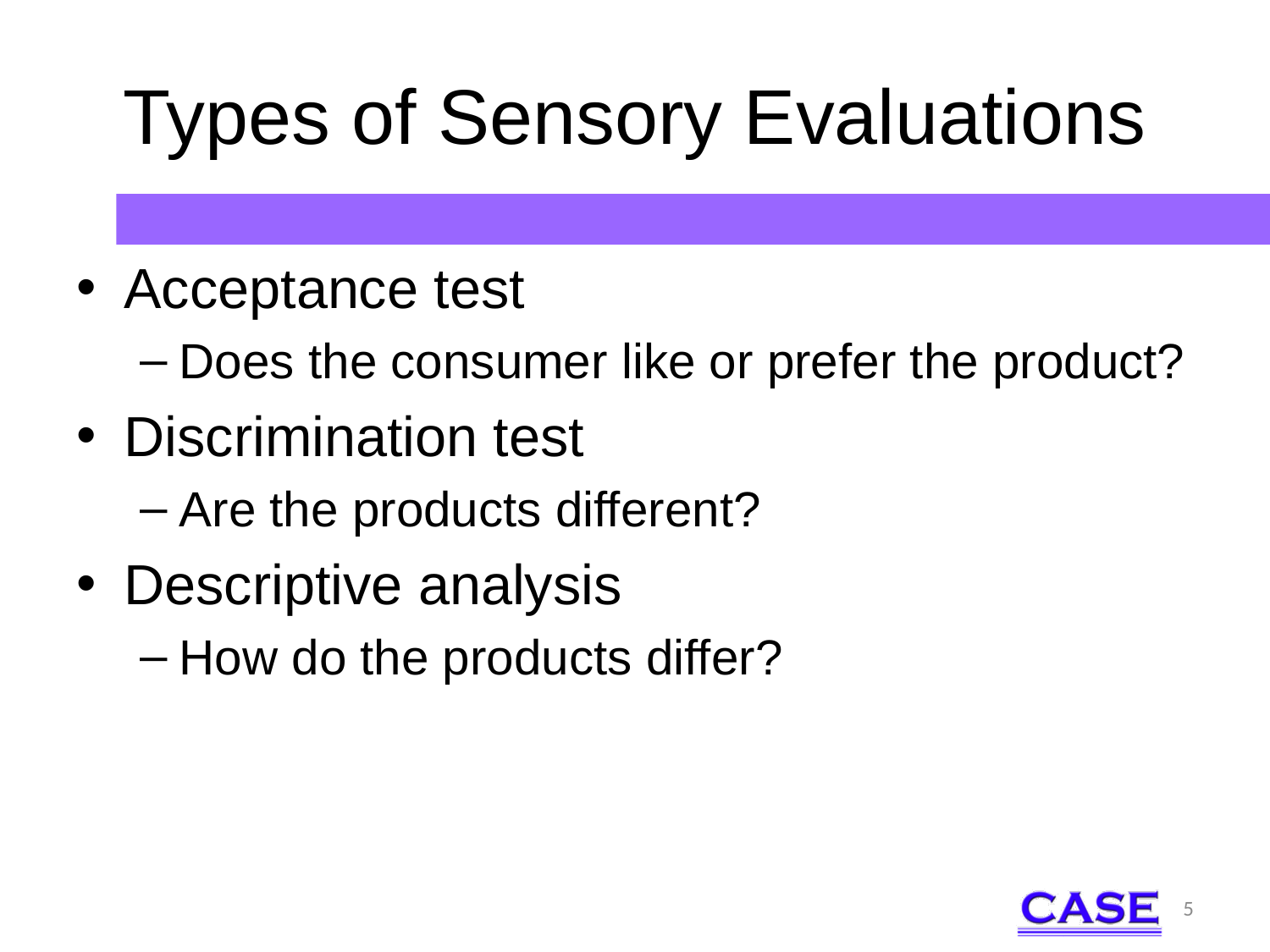

# Types of Sensory Evaluations
Acceptance test
Does the consumer like or prefer the product?
Discrimination test
Are the products different?
Descriptive analysis
How do the products differ?

5